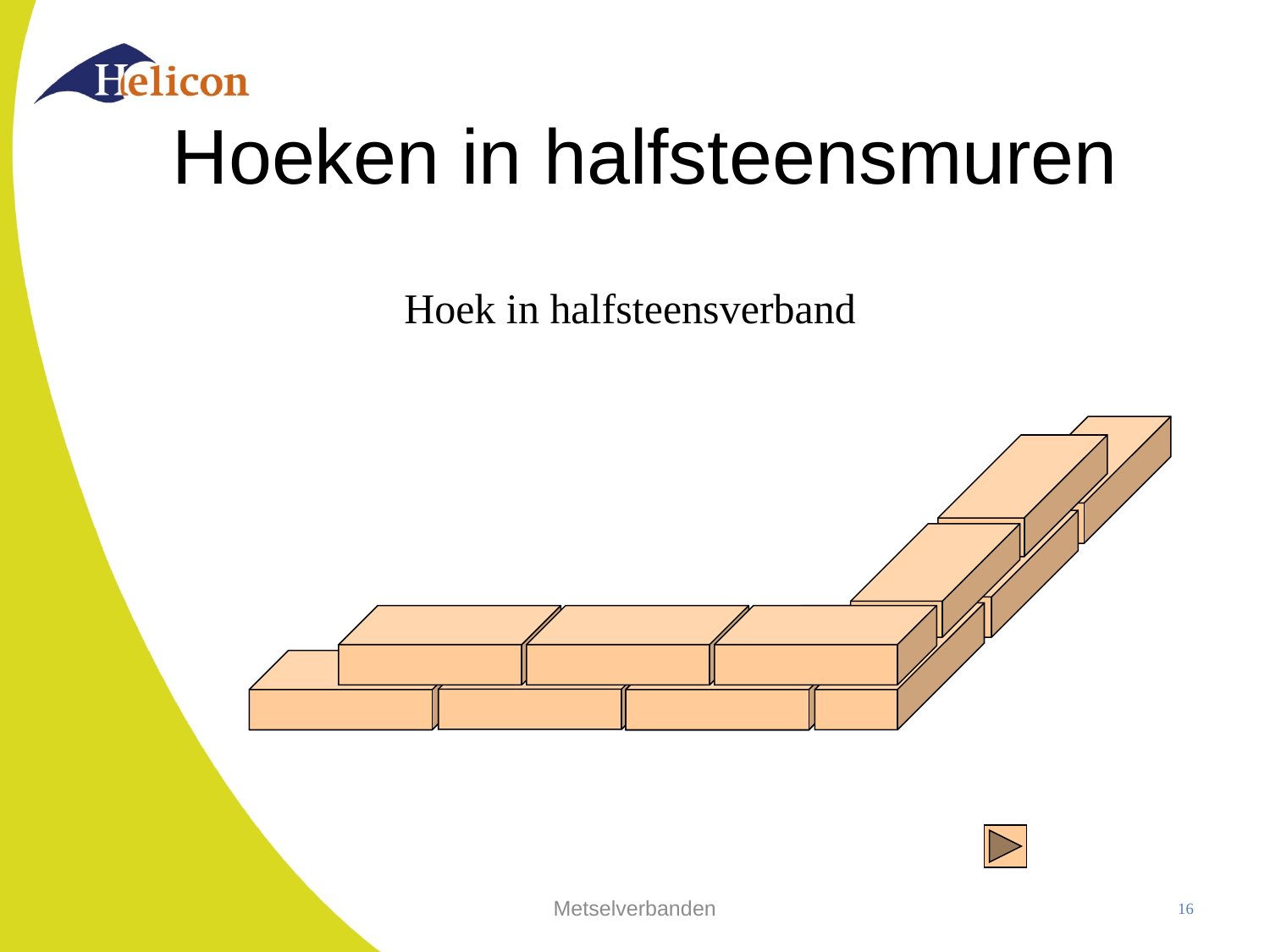

# Hoeken in halfsteensmuren
Hoek in halfsteensverband

Metselverbanden
16